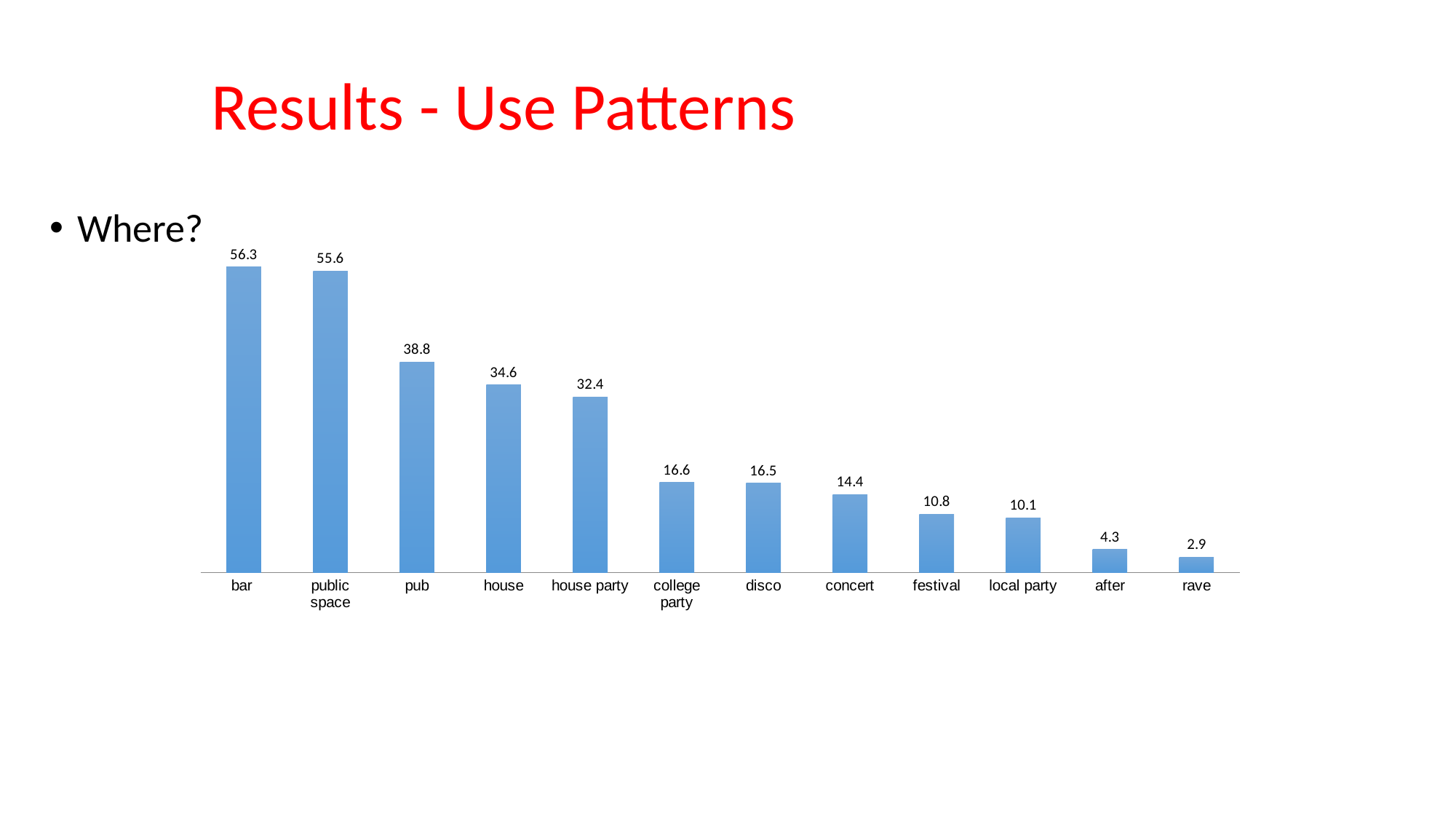

# Results - Use Patterns

### Chart

| Category |  |
|---|---|
| bar  | 56.3 |
| public space | 55.6 |
| pub | 38.8 |
| house | 34.6 |
| house party | 32.4 |
| college party | 16.6 |
| disco | 16.5 |
| concert | 14.4 |
| festival | 10.8 |
| local party | 10.1 |
| after | 4.3 |
| rave | 2.9 |
Where?